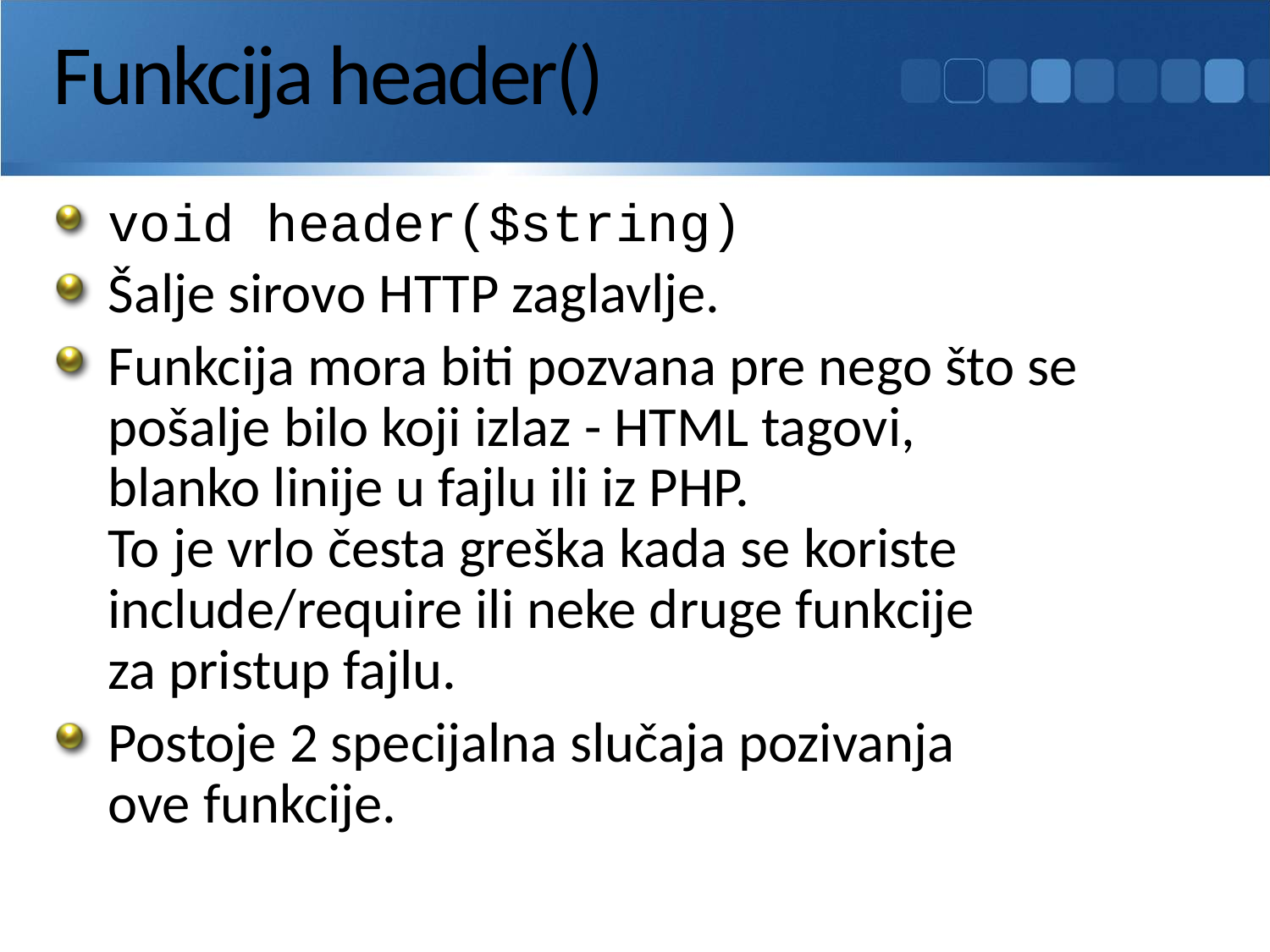

# Funkcija header()
void header($string)
Šalje sirovo HTTP zaglavlje.
Funkcija mora biti pozvana pre nego što se pošalje bilo koji izlaz - HTML tagovi,
blanko linije u fajlu ili iz PHP.
To je vrlo česta greška kada se koriste include/require ili neke druge funkcije
za pristup fajlu.
Postoje 2 specijalna slučaja pozivanja
ove funkcije.